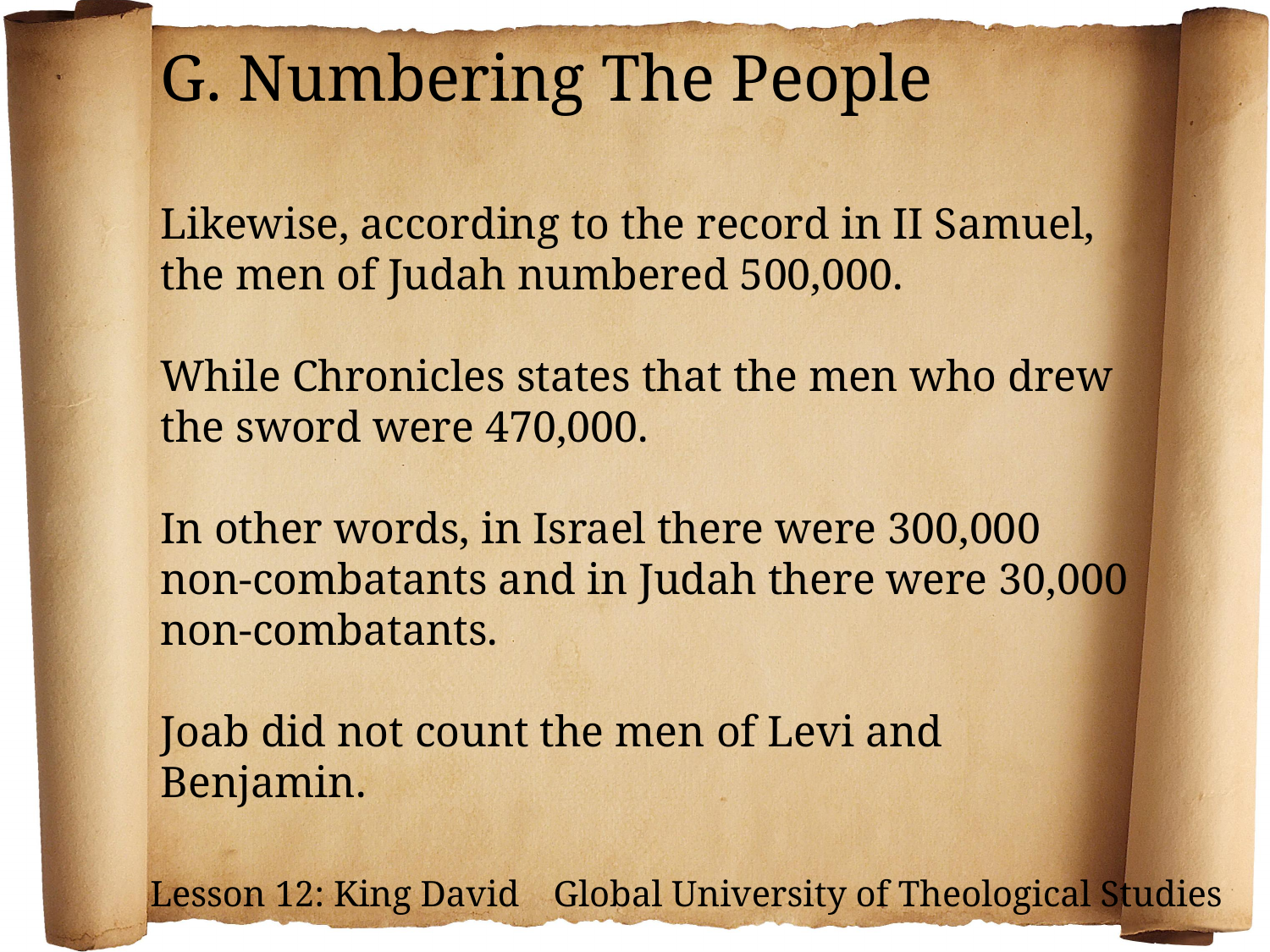

G. Numbering The People
Likewise, according to the record in II Samuel, the men of Judah numbered 500,000.

While Chronicles states that the men who drew the sword were 470,000.

In other words, in Israel there were 300,000 non-combatants and in Judah there were 30,000 non-combatants.

Joab did not count the men of Levi and Benjamin.
Lesson 12: King David    Global University of Theological Studies